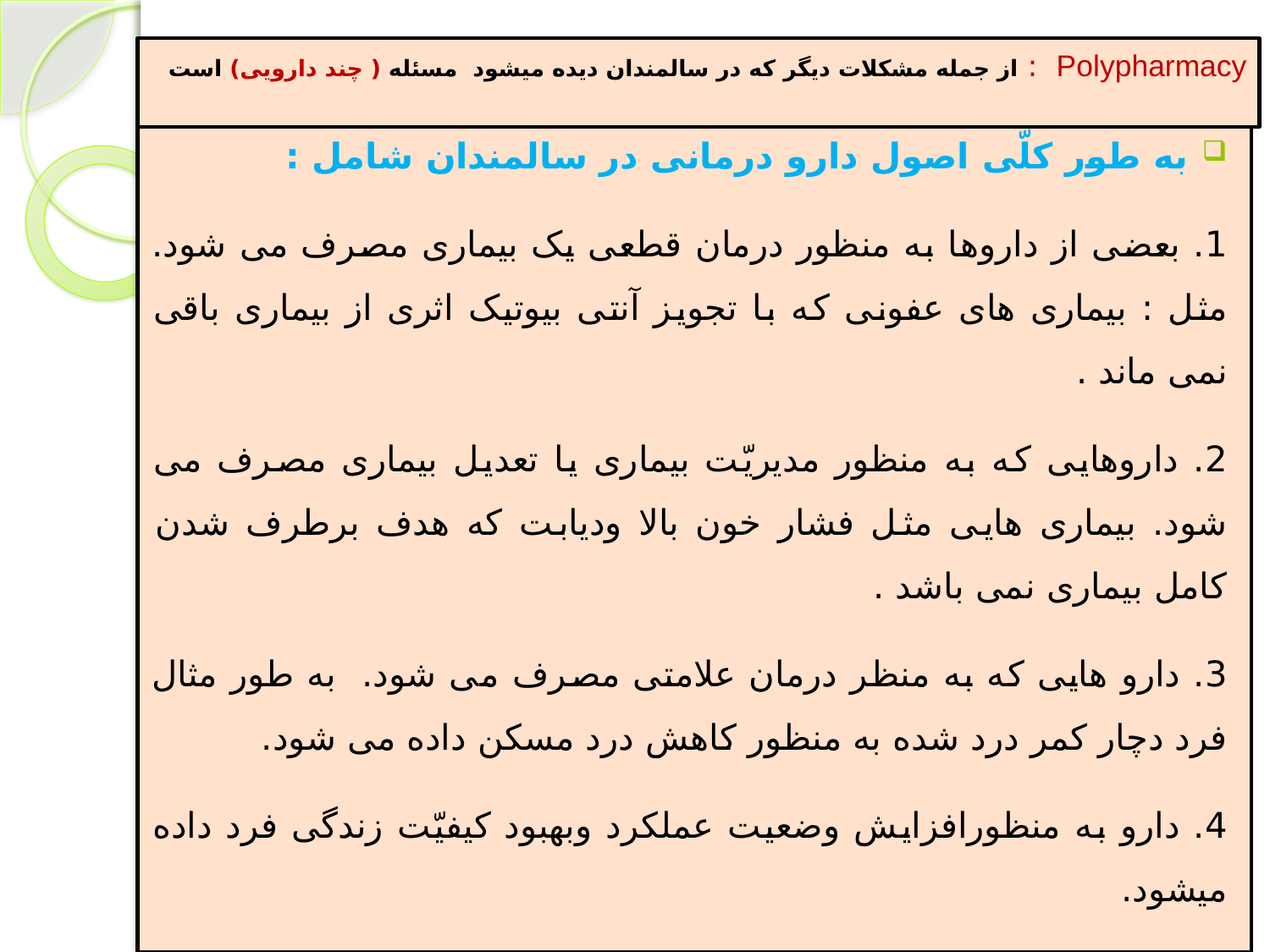

# Polypharmacy  : از جمله مشکلات دیگر که در سالمندان دیده میشود  مسئله ( چند دارویی) است
به طور کلّی اصول دارو درمانی در سالمندان شامل :
1. بعضی از داروها به منظور درمان قطعی یک بیماری مصرف می شود. مثل : بیماری های عفونی که با تجویز آنتی بیوتیک اثری از بیماری باقی نمی ماند .
2. داروهایی که به منظور مدیریّت بیماری یا تعدیل بیماری مصرف می شود. بیماری هایی مثل فشار خون بالا ودیابت که هدف برطرف شدن کامل بیماری نمی باشد .
3. دارو هایی که به منظر درمان علامتی مصرف می شود.  به طور مثال فرد دچار کمر درد شده به منظور کاهش درد مسکن داده می شود.
4. دارو به منظورافزایش وضعیت عملکرد وبهبود کیفیّت زندگی فرد داده میشود.
5. گاهی داروها خاصیّت افزایش دهنده عمر دارند. مثل آسپرین که از عوارضی مانند سکته قلبی وعارضه های قلبی پیشگیری می کند.